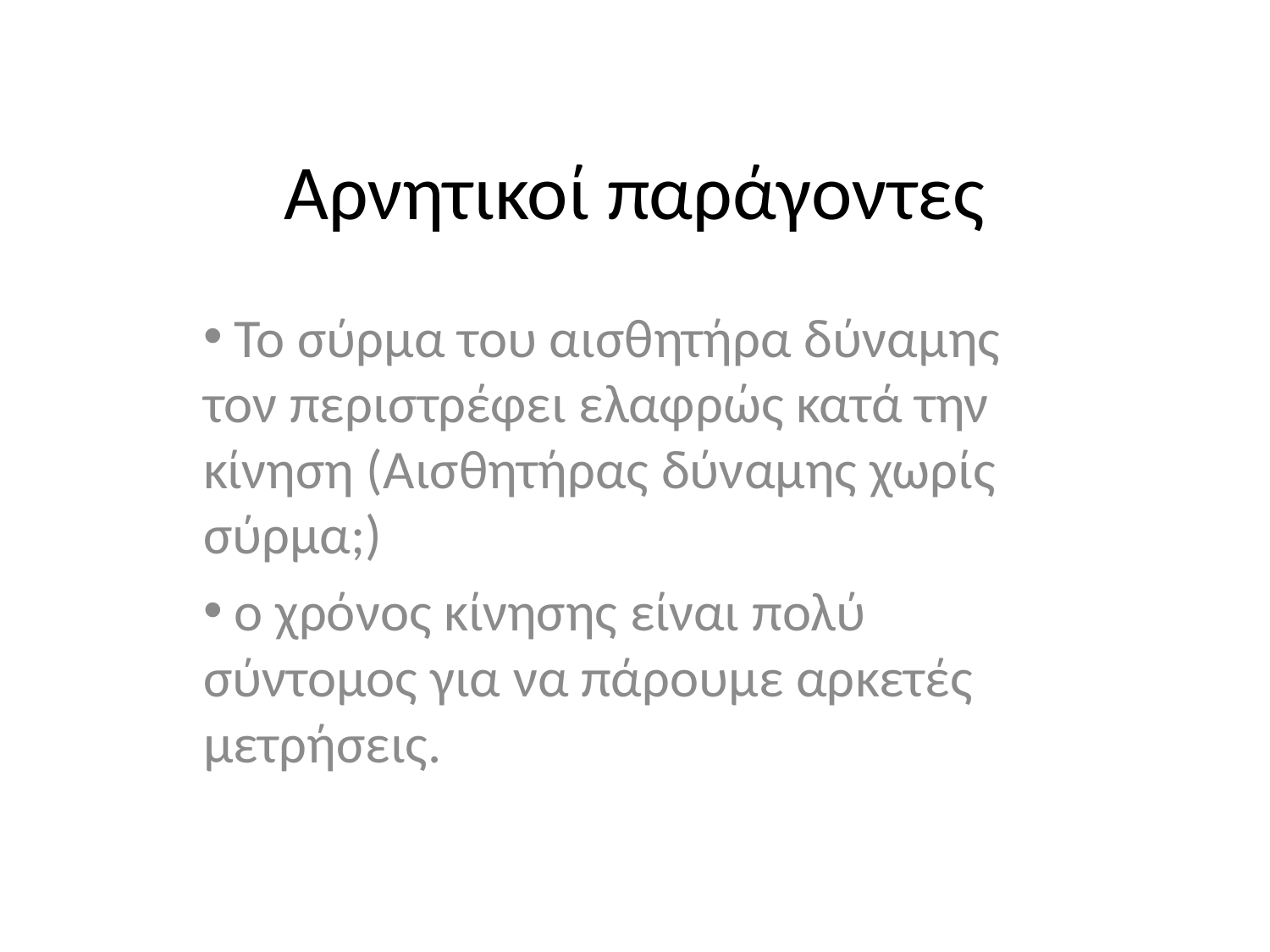

# Αρνητικοί παράγοντες
 Το σύρμα του αισθητήρα δύναμης τον περιστρέφει ελαφρώς κατά την κίνηση (Αισθητήρας δύναμης χωρίς σύρμα;)
 ο χρόνος κίνησης είναι πολύ σύντομος για να πάρουμε αρκετές μετρήσεις.